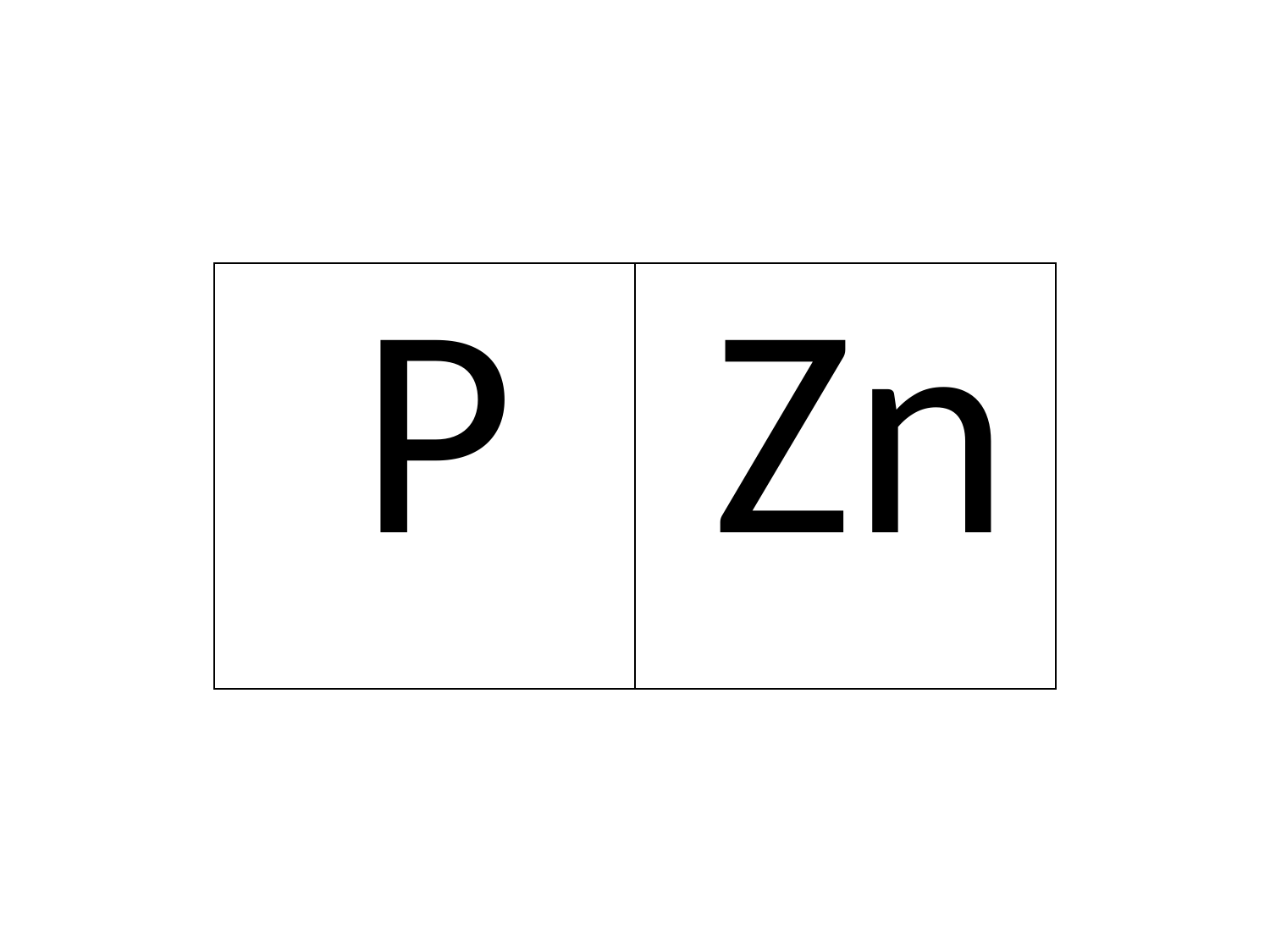

| P | Zn |
| --- | --- |